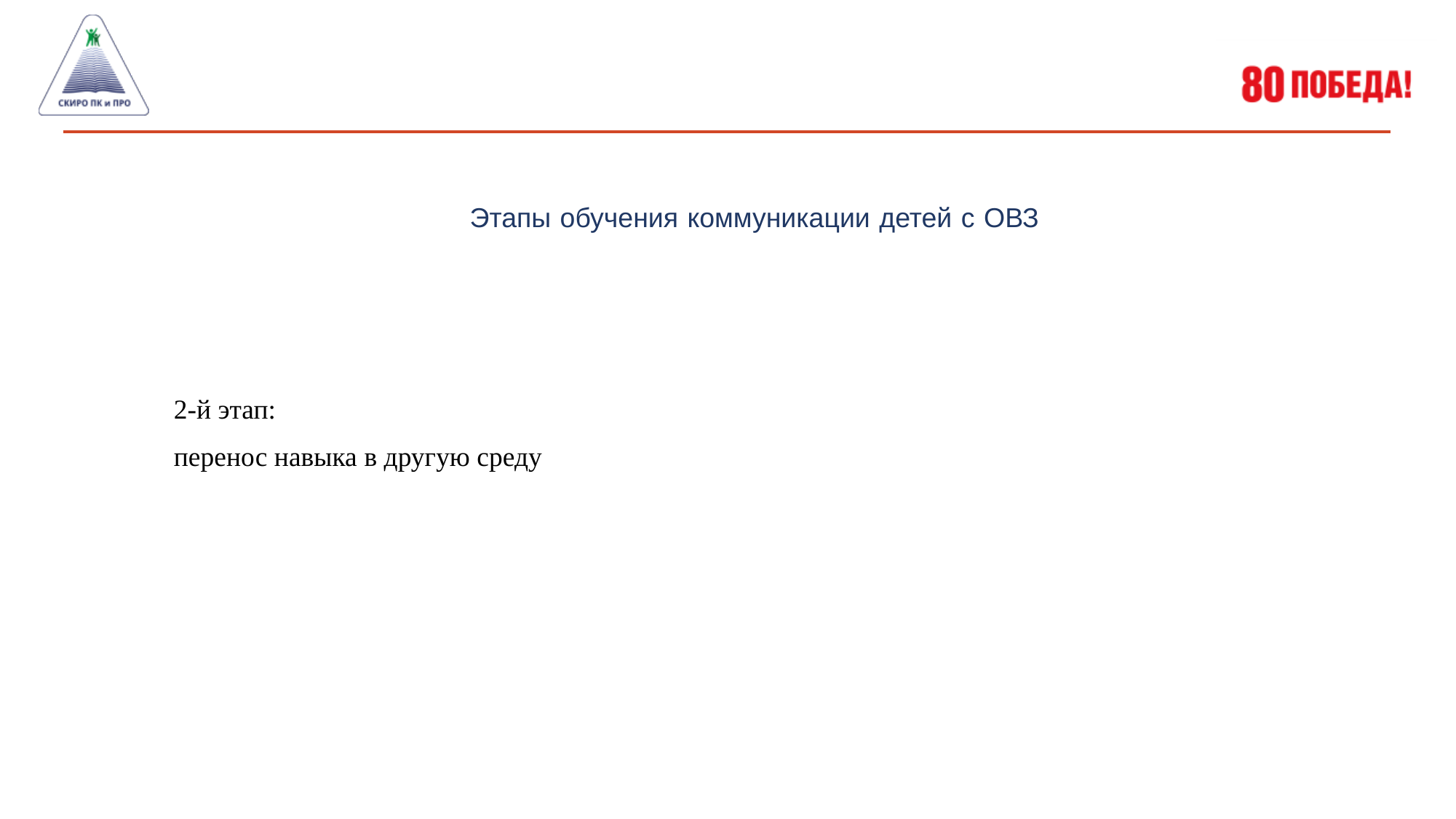

Этапы обучения коммуникации детей с ОВЗ
2-й этап:
перенос навыка в другую среду